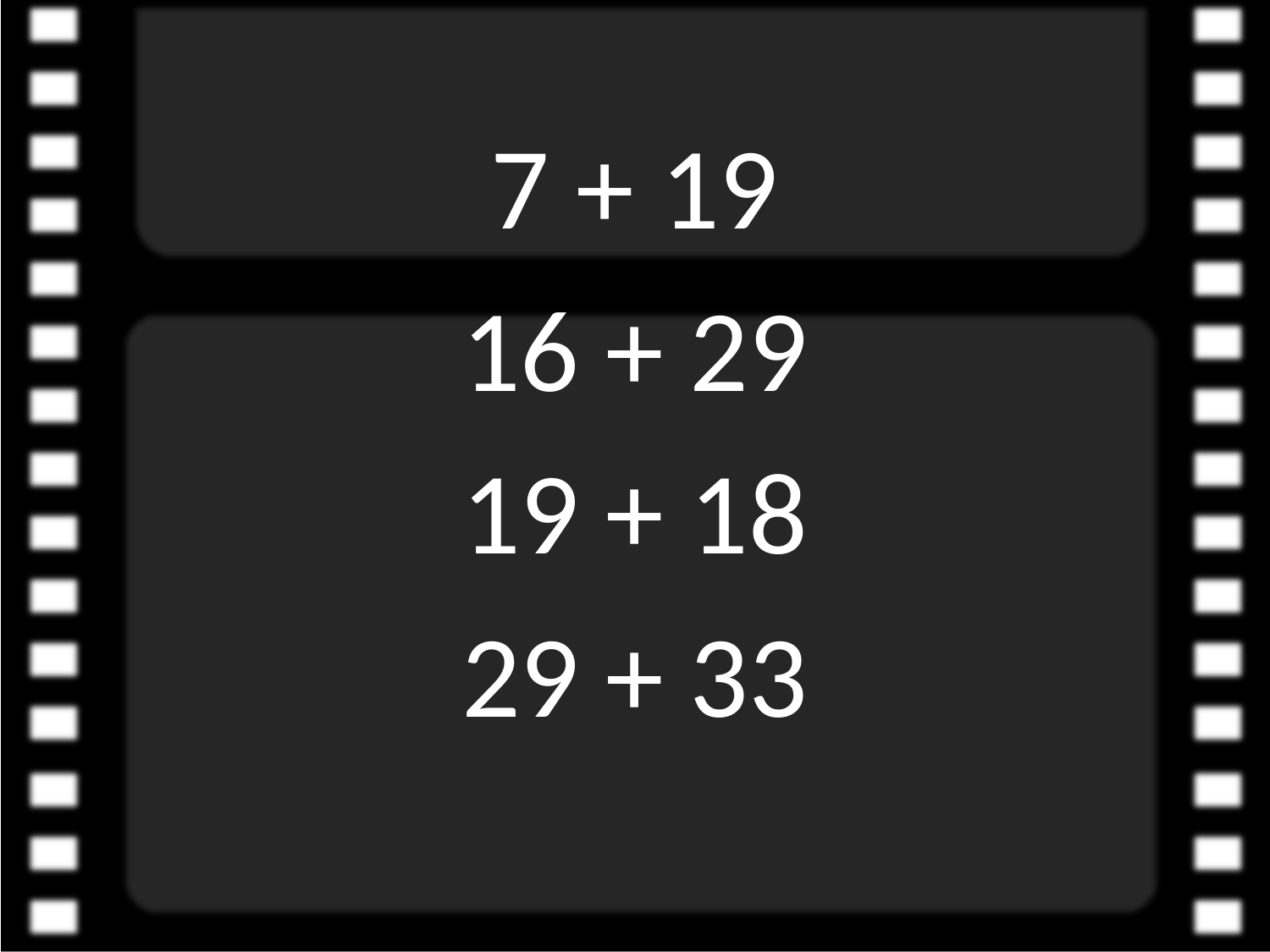

7 + 19
16 + 29
19 + 18
29 + 33